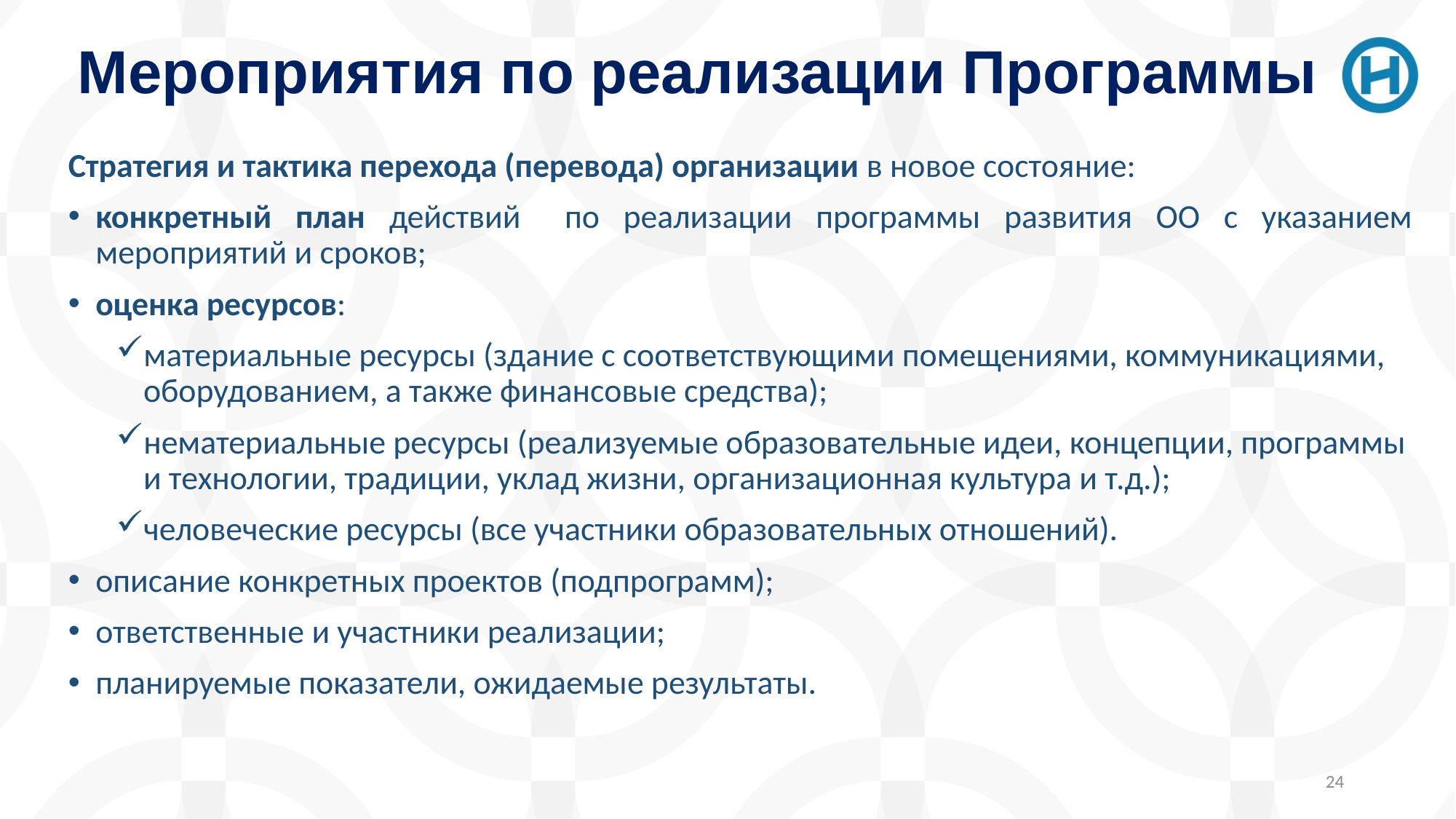

# Мероприятия по реализации Программы
Стратегия и тактика перехода (перевода) организации в новое состояние:
конкретный план действий	по реализации программы развития ОО с указанием мероприятий и сроков;
оценка ресурсов:
материальные ресурсы (здание с соответствующими помещениями, коммуникациями, оборудованием, а также финансовые средства);
нематериальные ресурсы (реализуемые образовательные идеи, концепции, программы и технологии, традиции, уклад жизни, организационная культура и т.д.);
человеческие ресурсы (все участники образовательных отношений).
описание конкретных проектов (подпрограмм);
ответственные и участники реализации;
планируемые показатели, ожидаемые результаты.
24